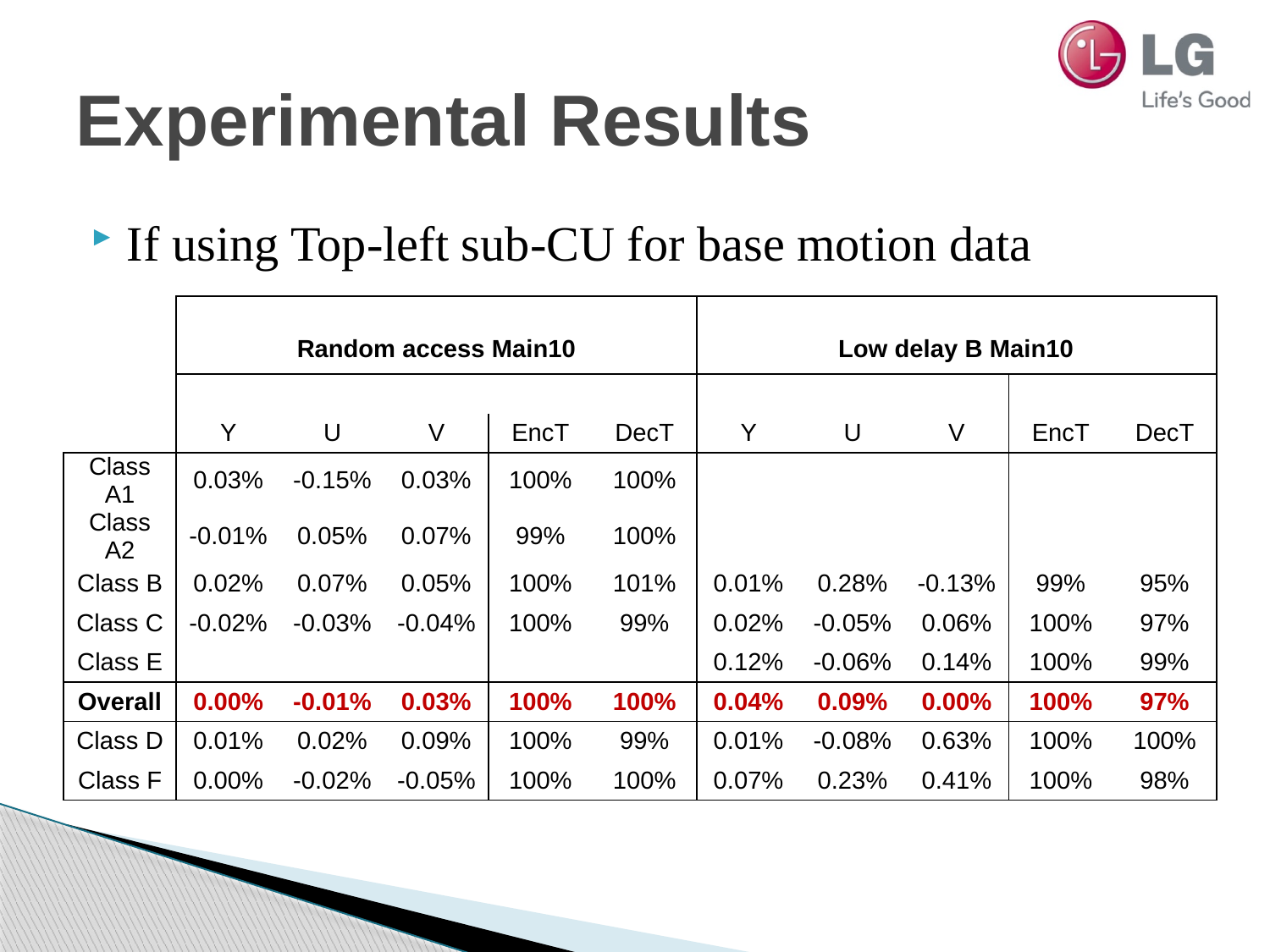

# Experimental Results
If using Top-left sub-CU for base motion data

|  | Random access Main10 |  |  |  |  | Low delay B Main10 |  |  |  |  |
| --- | --- | --- | --- | --- | --- | --- | --- | --- | --- | --- |
|  |  |  |  |  |  |  |  |  |  |  |
|  | Y | U | V | EncT | DecT | Y | U | V | EncT | DecT |
| Class A1 | 0.03% | -0.15% | 0.03% | 100% | 100% |  |  |  |  |  |
| Class A2 | -0.01% | 0.05% | 0.07% | 99% | 100% |  |  |  |  |  |
| Class B | 0.02% | 0.07% | 0.05% | 100% | 101% | 0.01% | 0.28% | -0.13% | 99% | 95% |
| Class C | -0.02% | -0.03% | -0.04% | 100% | 99% | 0.02% | -0.05% | 0.06% | 100% | 97% |
| Class E |  |  |  |  |  | 0.12% | -0.06% | 0.14% | 100% | 99% |
| Overall | 0.00% | -0.01% | 0.03% | 100% | 100% | 0.04% | 0.09% | 0.00% | 100% | 97% |
| Class D | 0.01% | 0.02% | 0.09% | 100% | 99% | 0.01% | -0.08% | 0.63% | 100% | 100% |
| Class F | 0.00% | -0.02% | -0.05% | 100% | 100% | 0.07% | 0.23% | 0.41% | 100% | 98% |